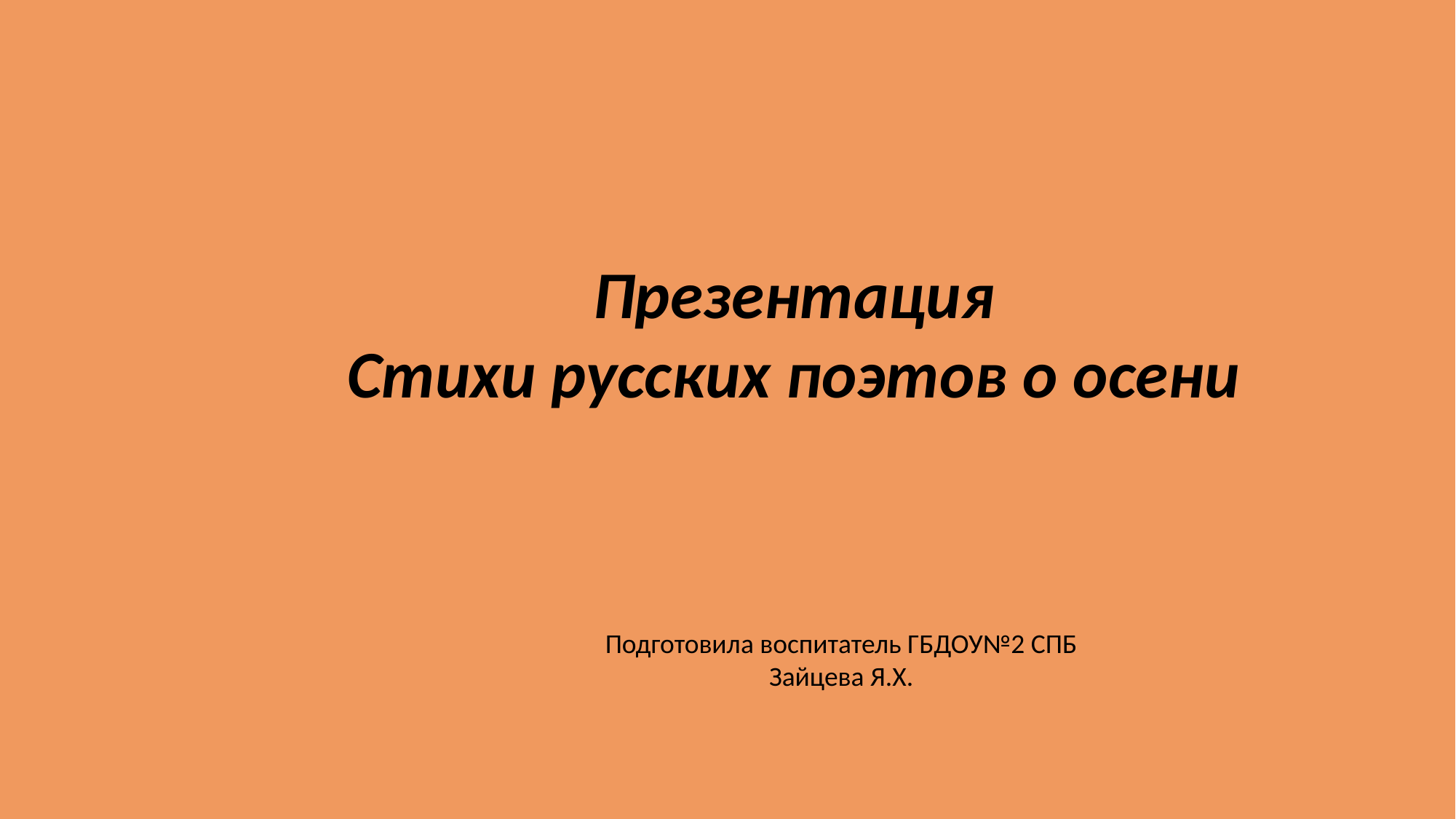

Презентация
Стихи русских поэтов о осени
Подготовила воспитатель ГБДОУ№2 СПБ
Зайцева Я.Х.